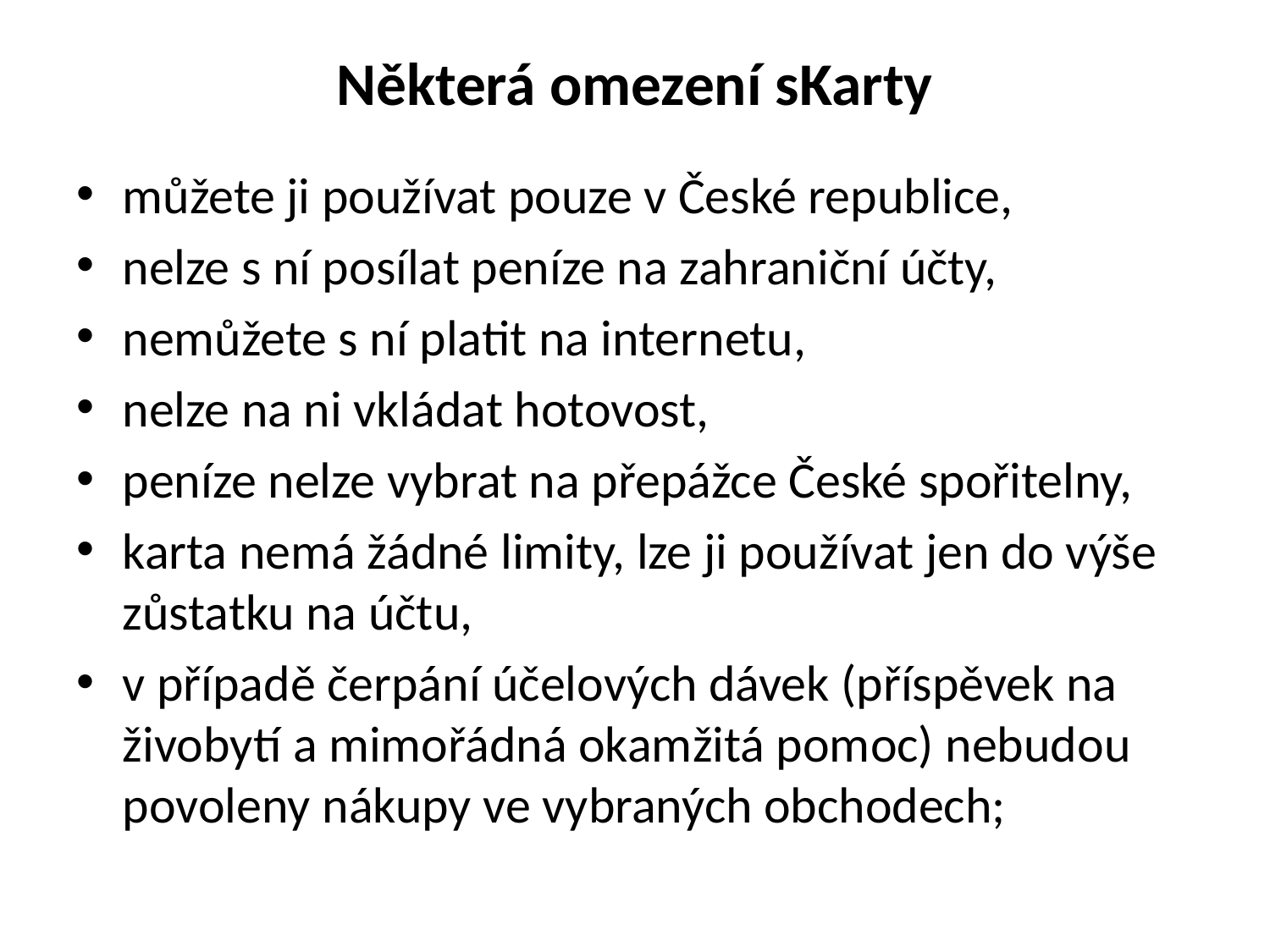

# Některá omezení sKarty
můžete ji používat pouze v České republice,
nelze s ní posílat peníze na zahraniční účty,
nemůžete s ní platit na internetu,
nelze na ni vkládat hotovost,
peníze nelze vybrat na přepážce České spořitelny,
karta nemá žádné limity, lze ji používat jen do výše zůstatku na účtu,
v případě čerpání účelových dávek (příspěvek na živobytí a mimořádná okamžitá pomoc) nebudou povoleny nákupy ve vybraných obchodech;